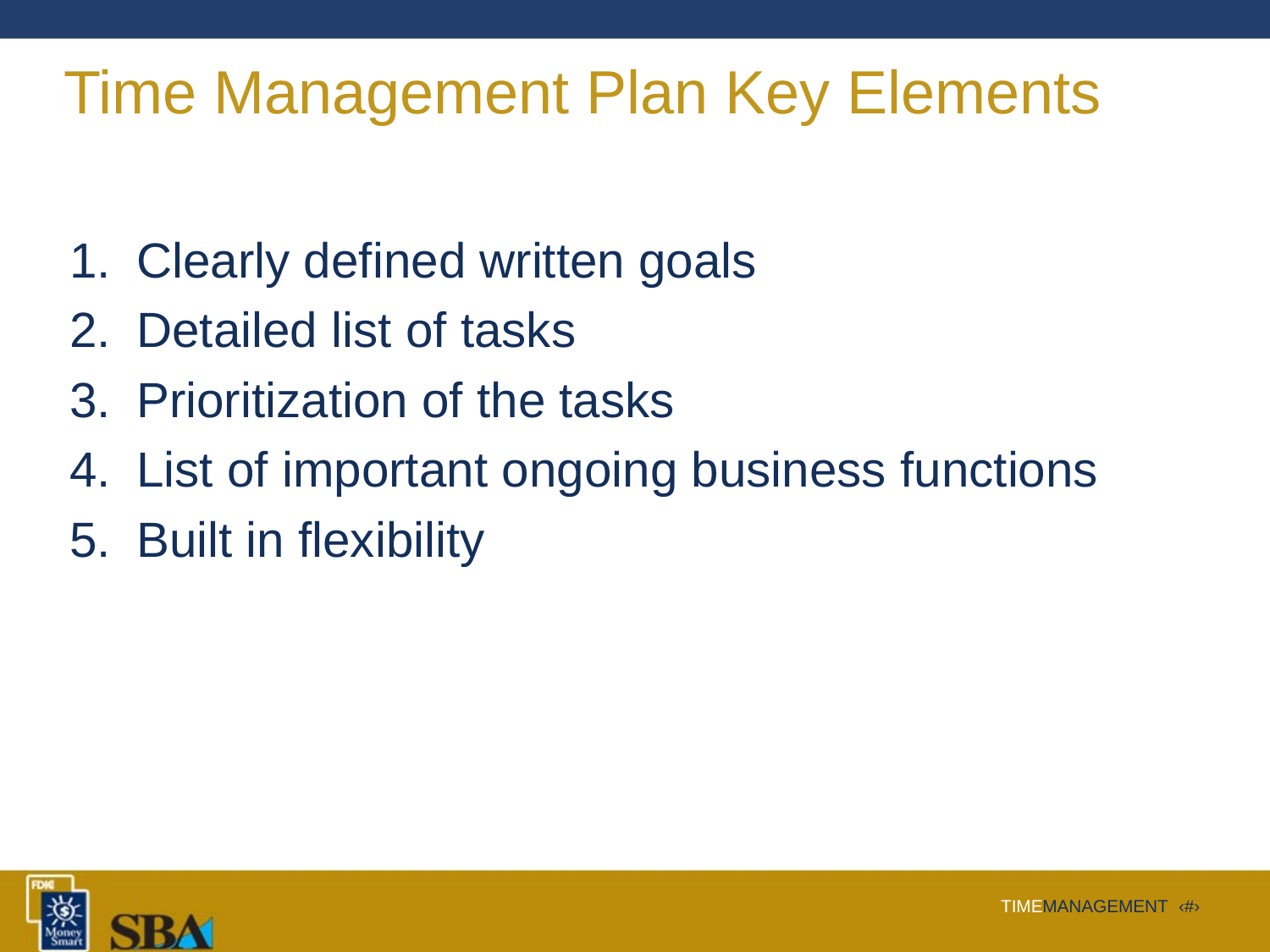

# Time Management Plan Key Elements
Clearly defined written goals
Detailed list of tasks
Prioritization of the tasks
List of important ongoing business functions
Built in flexibility